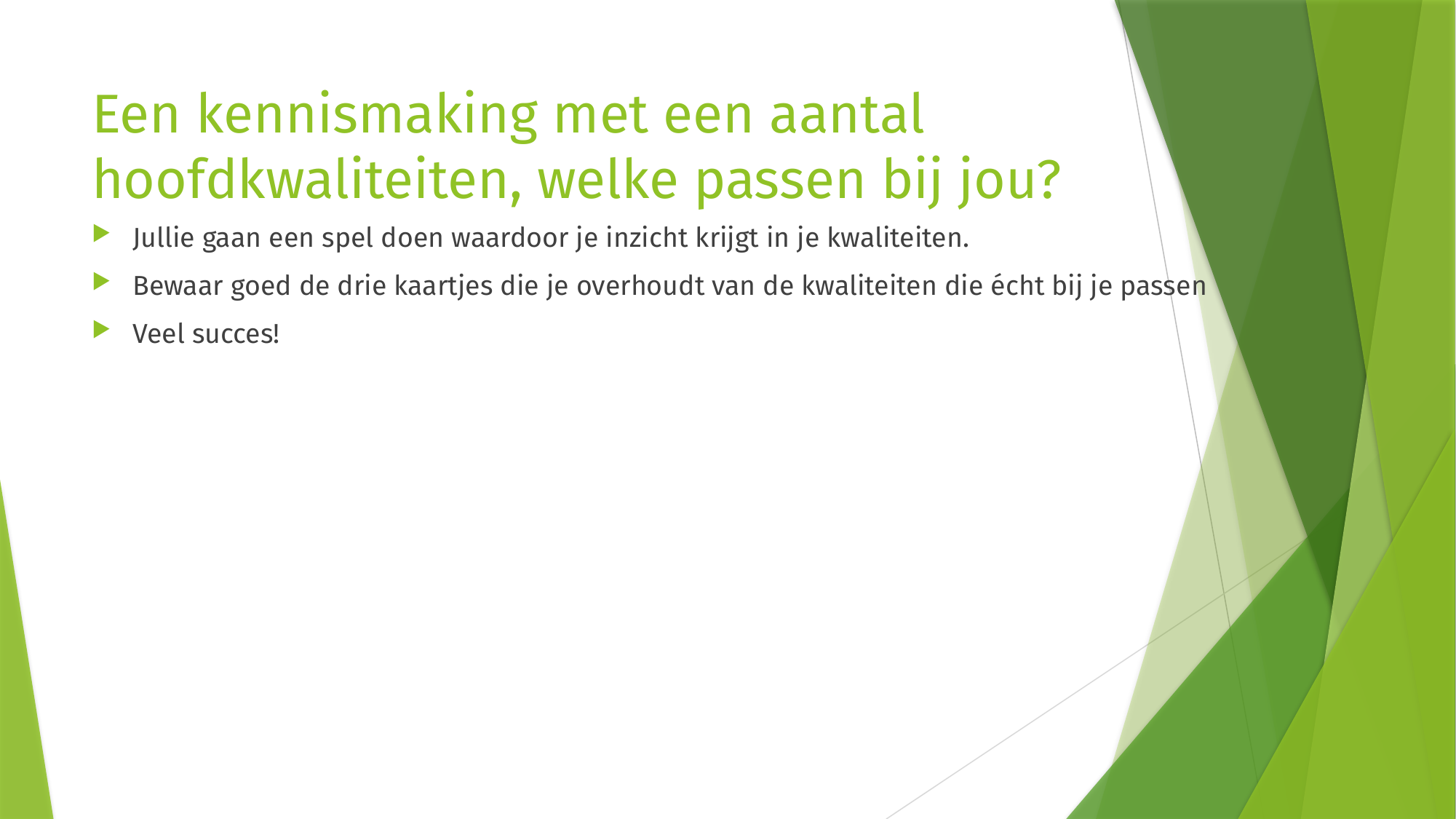

# Een kennismaking met een aantal hoofdkwaliteiten, welke passen bij jou?
Jullie gaan een spel doen waardoor je inzicht krijgt in je kwaliteiten.
Bewaar goed de drie kaartjes die je overhoudt van de kwaliteiten die écht bij je passen
Veel succes!